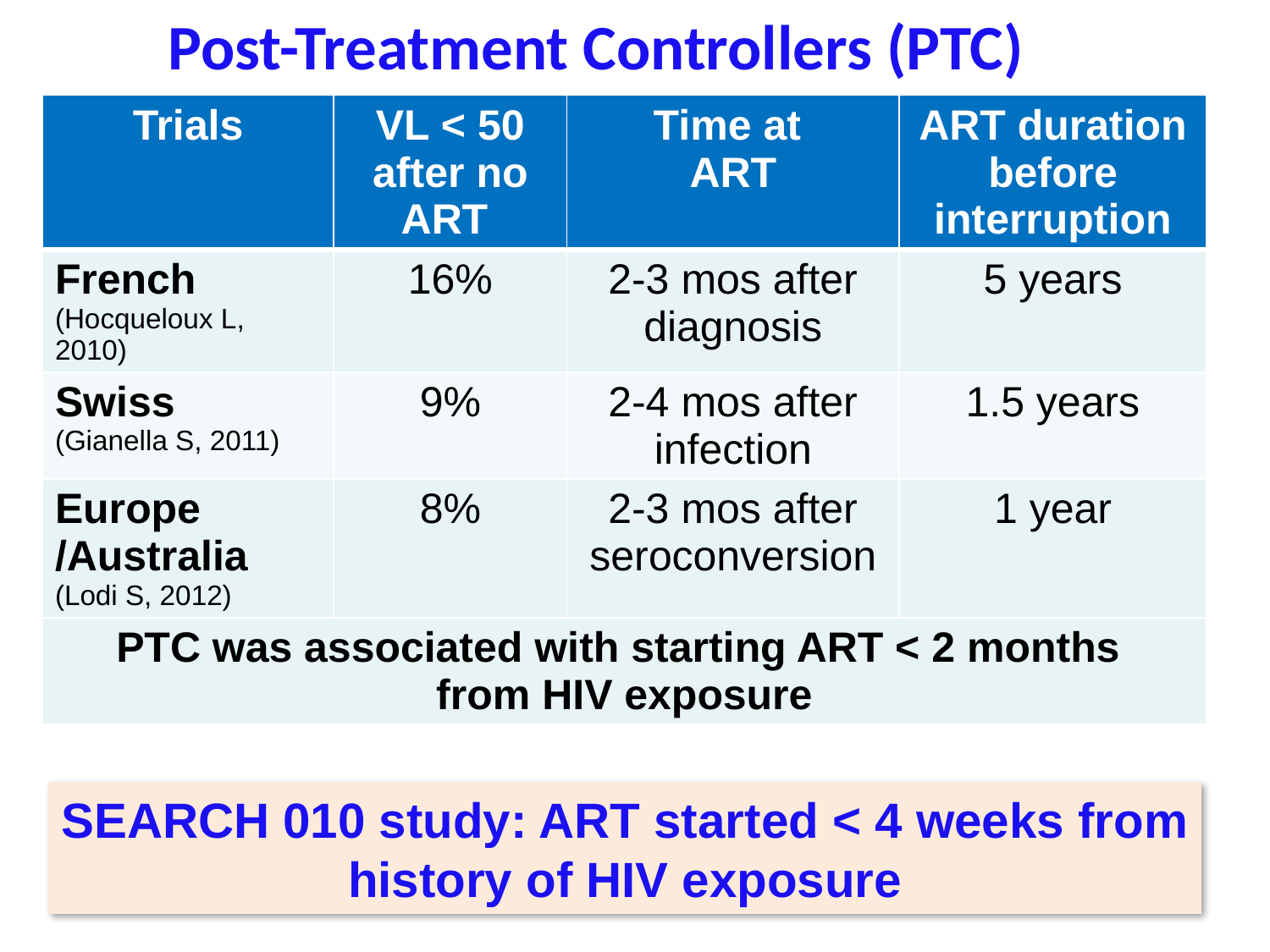

Post-Treatment Controllers (PTC)
| Trials | VL < 50 after no ART | Time at ART | ART duration before interruption |
| --- | --- | --- | --- |
| French (Hocqueloux L, 2010) | 16% | 2-3 mos after diagnosis | 5 years |
| Swiss (Gianella S, 2011) | 9% | 2-4 mos after infection | 1.5 years |
| Europe /Australia (Lodi S, 2012) | 8% | 2-3 mos after seroconversion | 1 year |
| PTC was associated with starting ART < 2 months from HIV exposure |  |  |  |
SEARCH 010 study: ART started < 4 weeks from
history of HIV exposure